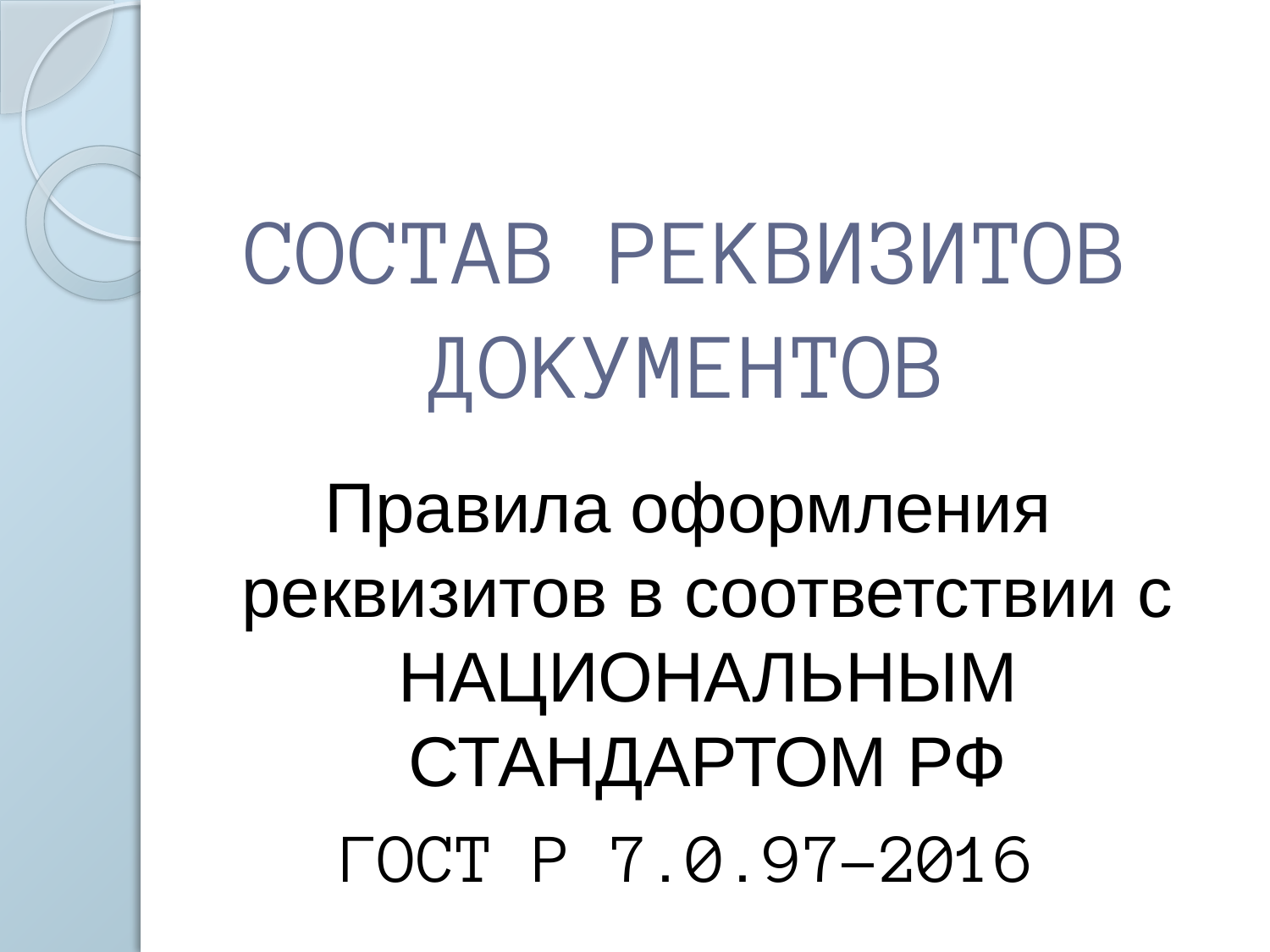

# СОСТАВ РЕКВИЗИТОВ ДОКУМЕНТОВ
Правила оформления реквизитов в соответствии с НАЦИОНАЛЬНЫМ СТАНДАРТОМ РФ
ГОСТ Р 7.0.97-2016